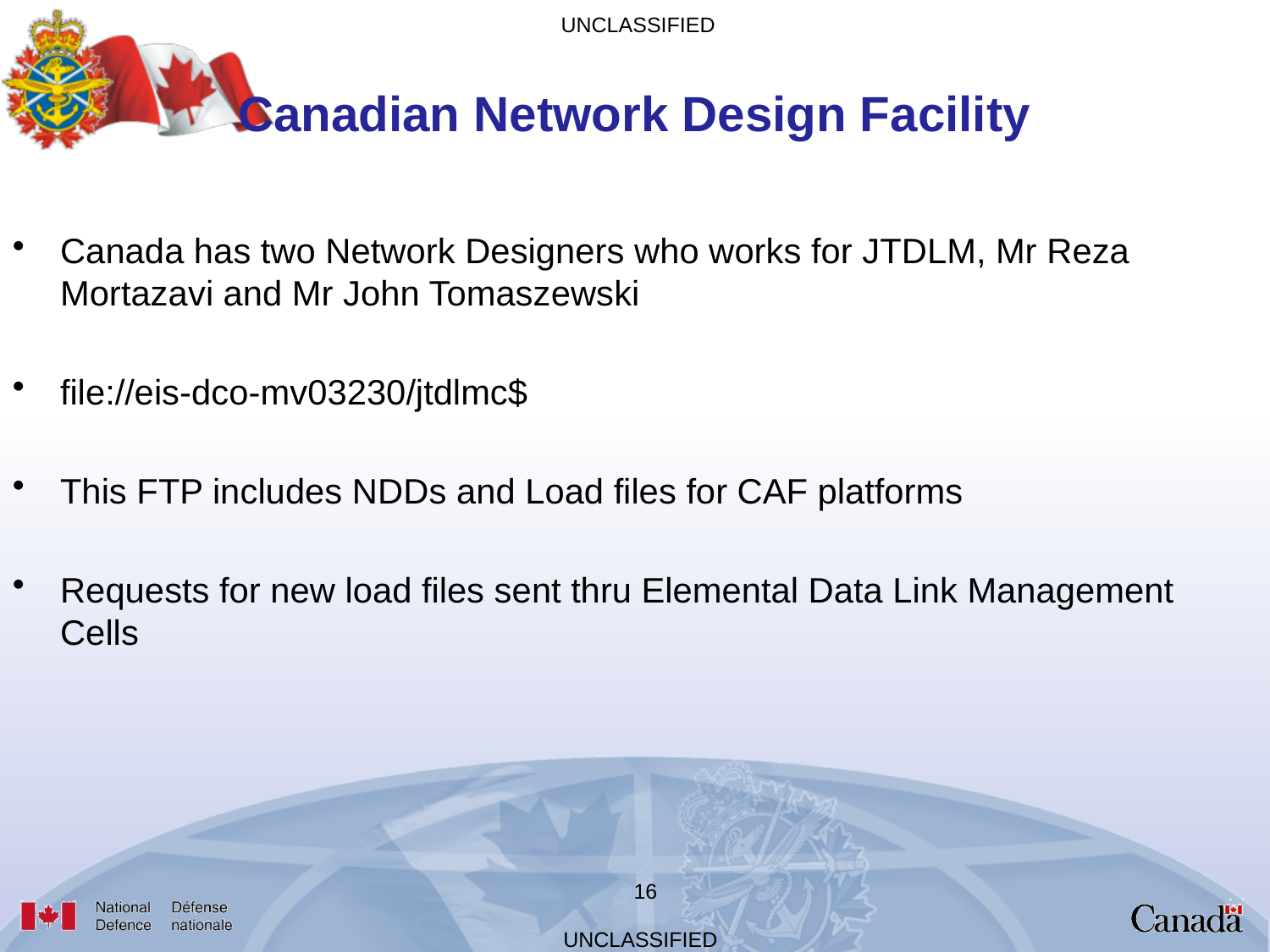

# Canadian Network Design Facility
Canada has two Network Designers who works for JTDLM, Mr Reza Mortazavi and Mr John Tomaszewski

file://eis-dco-mv03230/jtdlmc$

This FTP includes NDDs and Load files for CAF platforms

Requests for new load files sent thru Elemental Data Link Management Cells